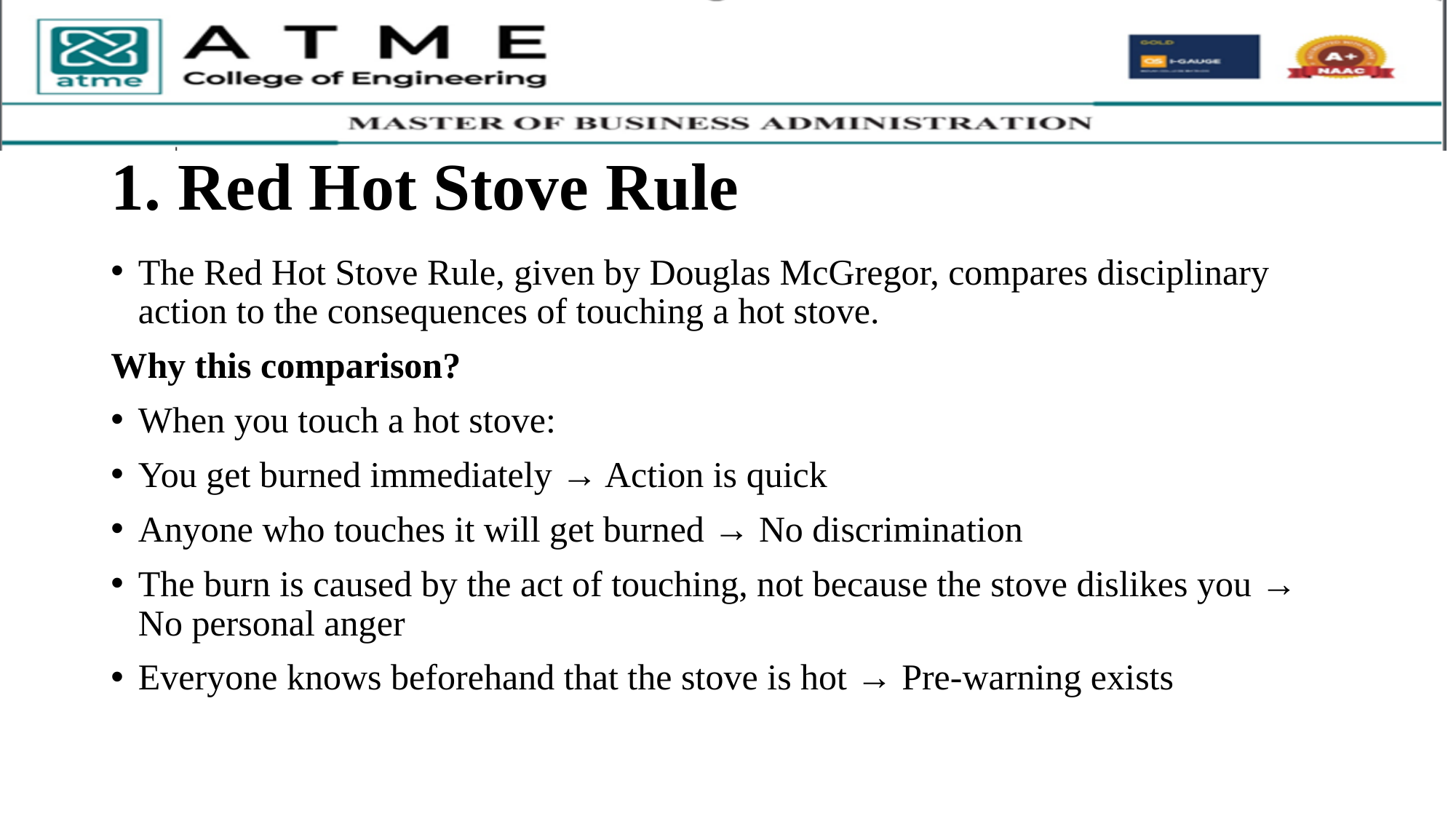

# 1. Red Hot Stove Rule
The Red Hot Stove Rule, given by Douglas McGregor, compares disciplinary action to the consequences of touching a hot stove.
Why this comparison?
When you touch a hot stove:
You get burned immediately → Action is quick
Anyone who touches it will get burned → No discrimination
The burn is caused by the act of touching, not because the stove dislikes you → No personal anger
Everyone knows beforehand that the stove is hot → Pre-warning exists